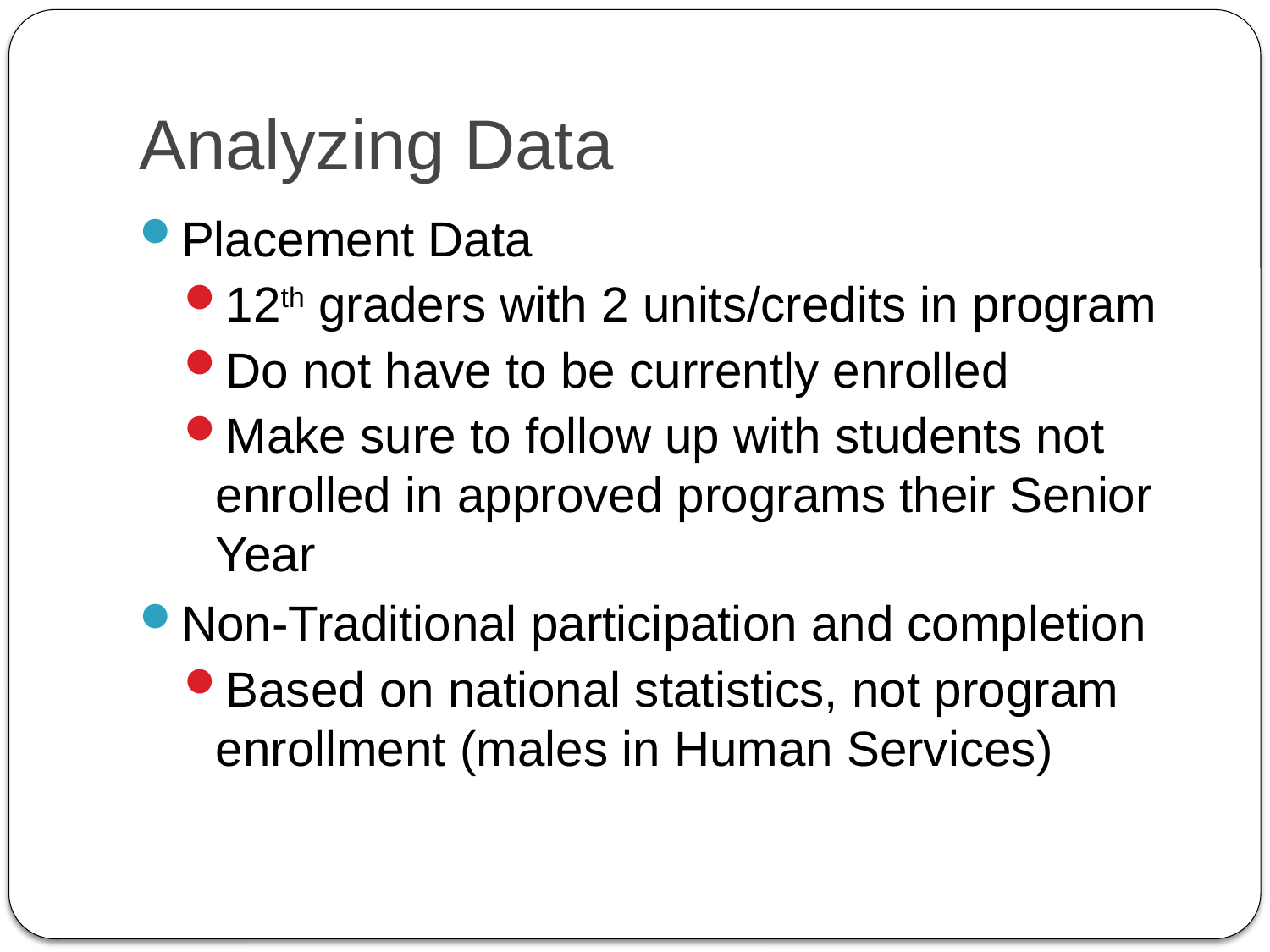

# Analyzing Data
Placement Data
12th graders with 2 units/credits in program
Do not have to be currently enrolled
Make sure to follow up with students not enrolled in approved programs their Senior Year
Non-Traditional participation and completion
Based on national statistics, not program enrollment (males in Human Services)